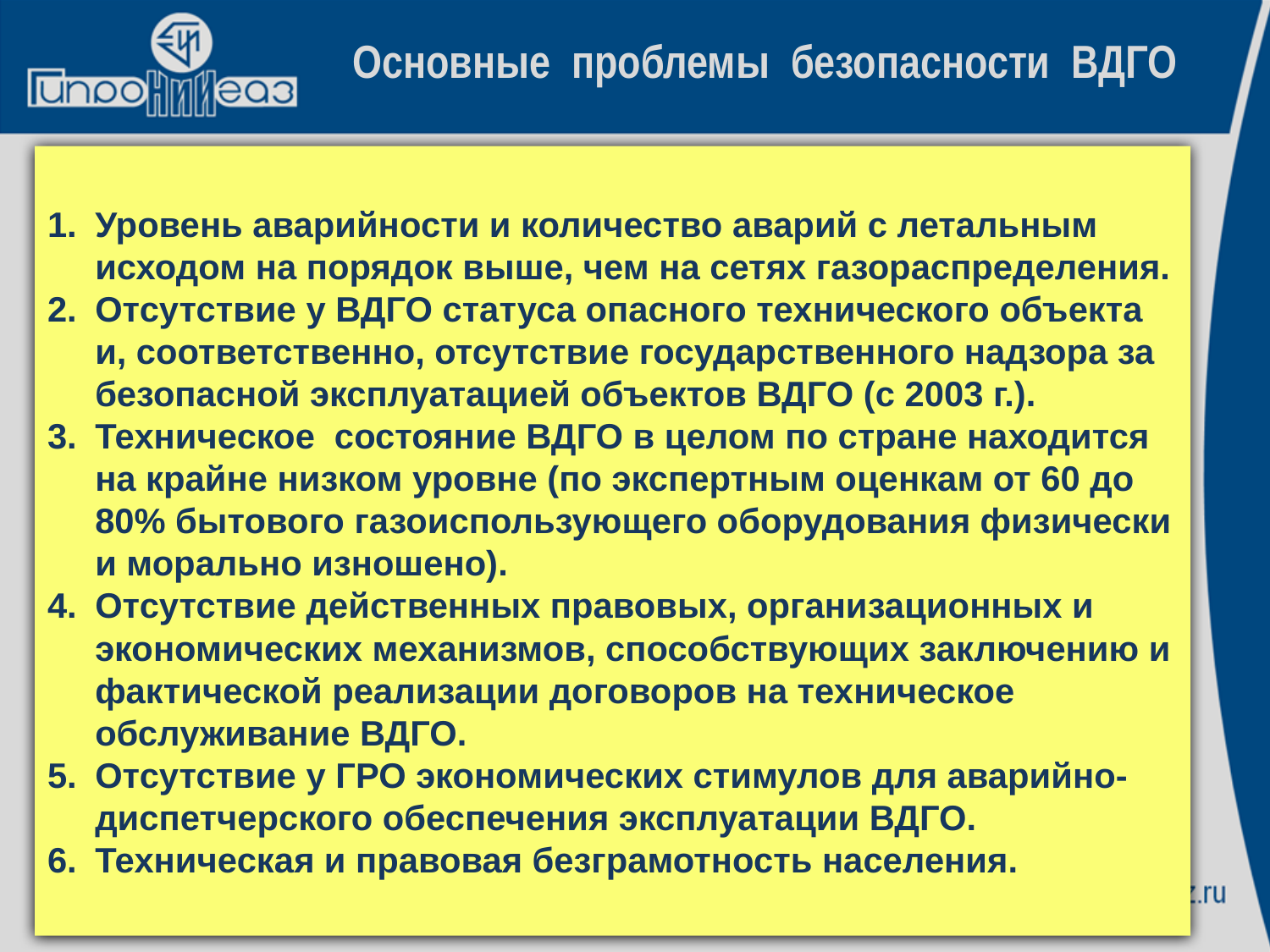

# Основные  проблемы  безопасности  ВДГО
Уровень аварийности и количество аварий с летальным исходом на порядок выше, чем на сетях газораспределения.
Отсутствие у ВДГО статуса опасного технического объекта и, соответственно, отсутствие государственного надзора за безопасной эксплуатацией объектов ВДГО (с 2003 г.).
Техническое  состояние ВДГО в целом по стране находится на крайне низком уровне (по экспертным оценкам от 60 до 80% бытового газоиспользующего оборудования физически и морально изношено).
Отсутствие действенных правовых, организационных и  экономических механизмов, способствующих заключению и фактической реализации договоров на техническое обслуживание ВДГО.
Отсутствие у ГРО экономических стимулов для аварийно-диспетчерского обеспечения эксплуатации ВДГО.
Техническая и правовая безграмотность населения.